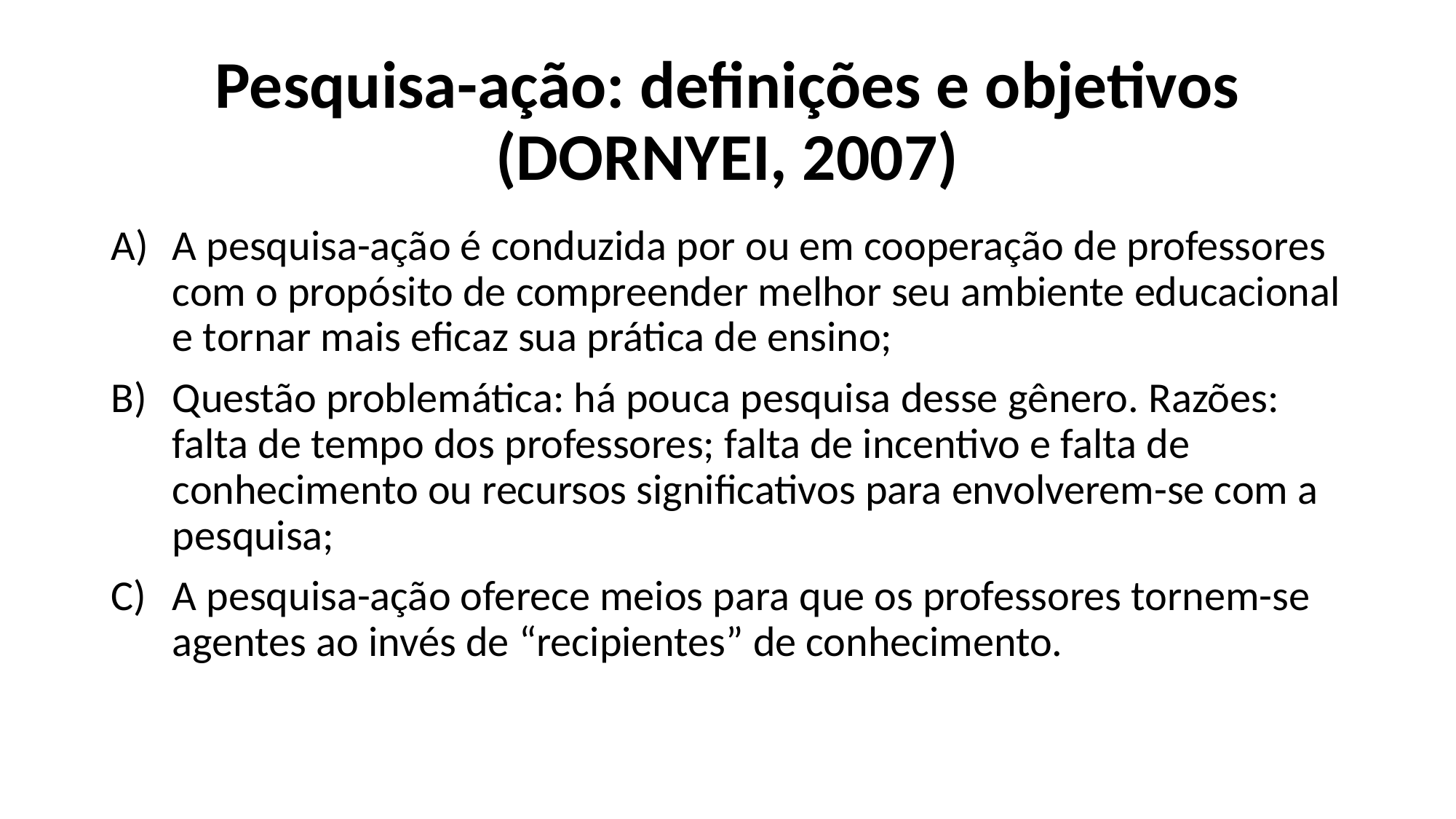

# Pesquisa-ação: definições e objetivos (DORNYEI, 2007)
A pesquisa-ação é conduzida por ou em cooperação de professores com o propósito de compreender melhor seu ambiente educacional e tornar mais eficaz sua prática de ensino;
Questão problemática: há pouca pesquisa desse gênero. Razões: falta de tempo dos professores; falta de incentivo e falta de conhecimento ou recursos significativos para envolverem-se com a pesquisa;
A pesquisa-ação oferece meios para que os professores tornem-se agentes ao invés de “recipientes” de conhecimento.